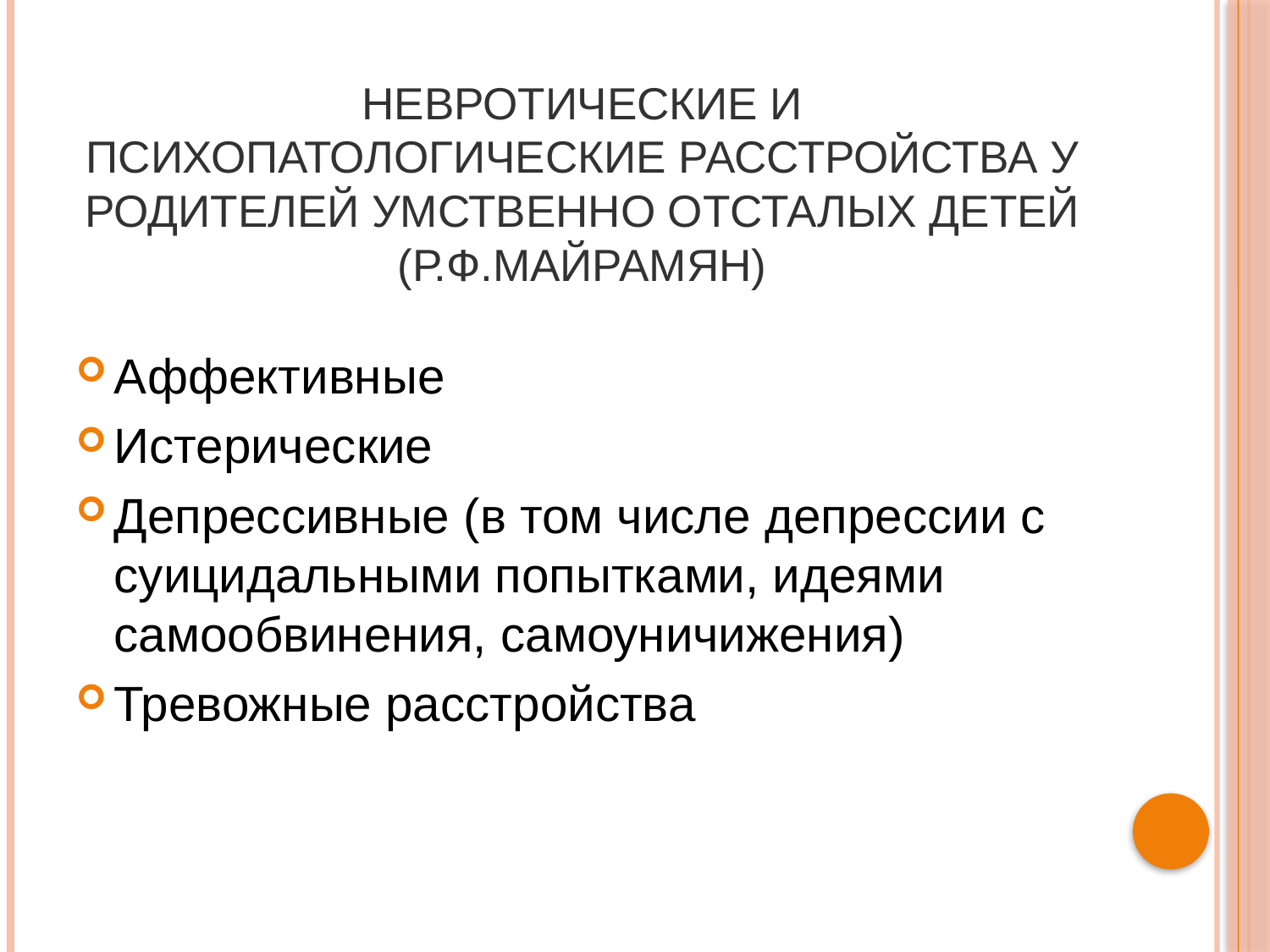

# Невротические и психопатологические расстройства у родителей умственно отсталых детей (Р.Ф.Майрамян)
Аффективные
Истерические
Депрессивные (в том числе депрессии с суицидальными попытками, идеями самообвинения, самоуничижения)
Тревожные расстройства